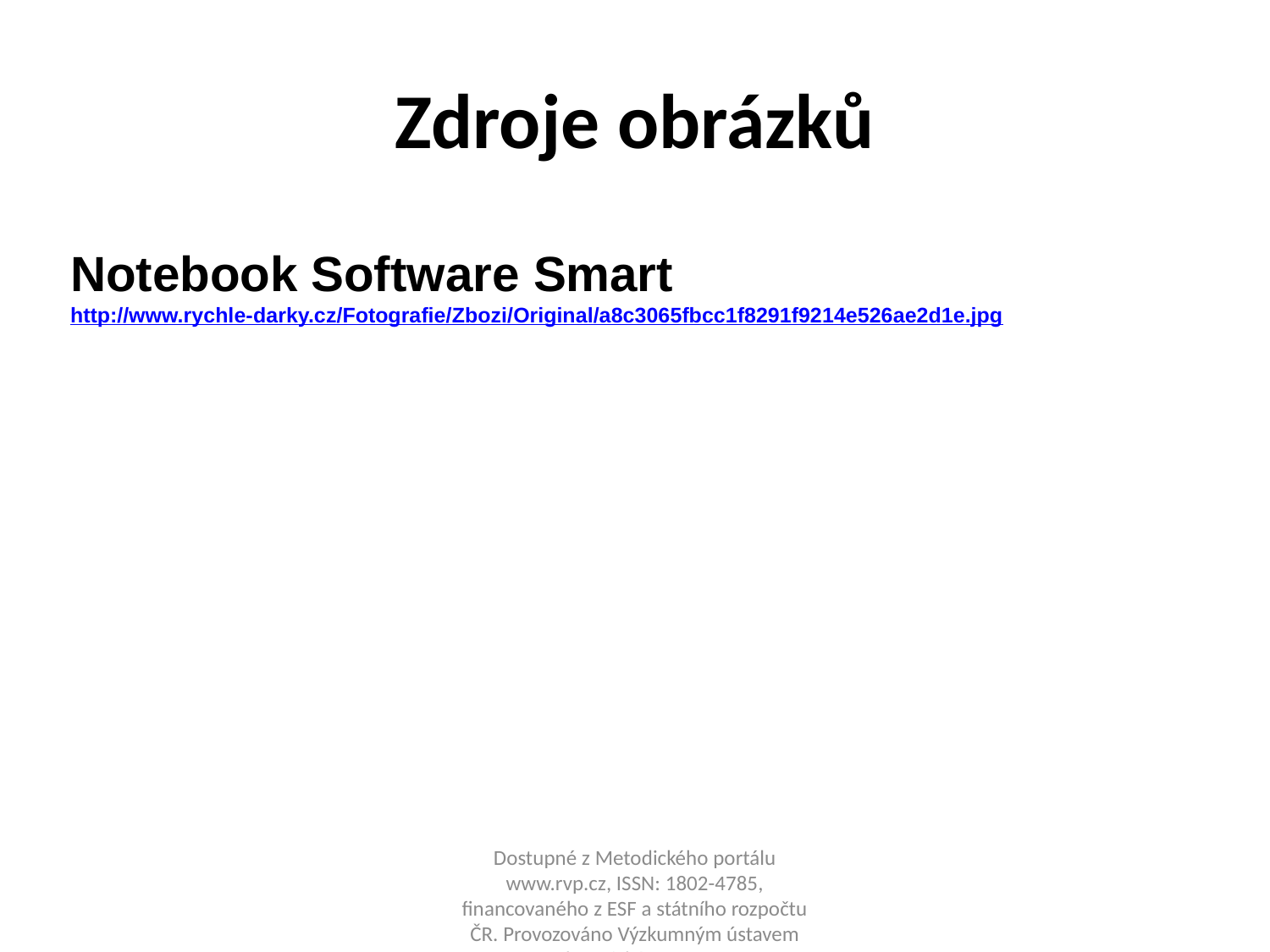

# Zdroje obrázků
Notebook Software Smart
http://www.rychle-darky.cz/Fotografie/Zbozi/Original/a8c3065fbcc1f8291f9214e526ae2d1e.jpg

Dostupné z Metodického portálu www.rvp.cz, ISSN: 1802-4785, financovaného z ESF a státního rozpočtu ČR. Provozováno Výzkumným ústavem pedagogickým v Praze.